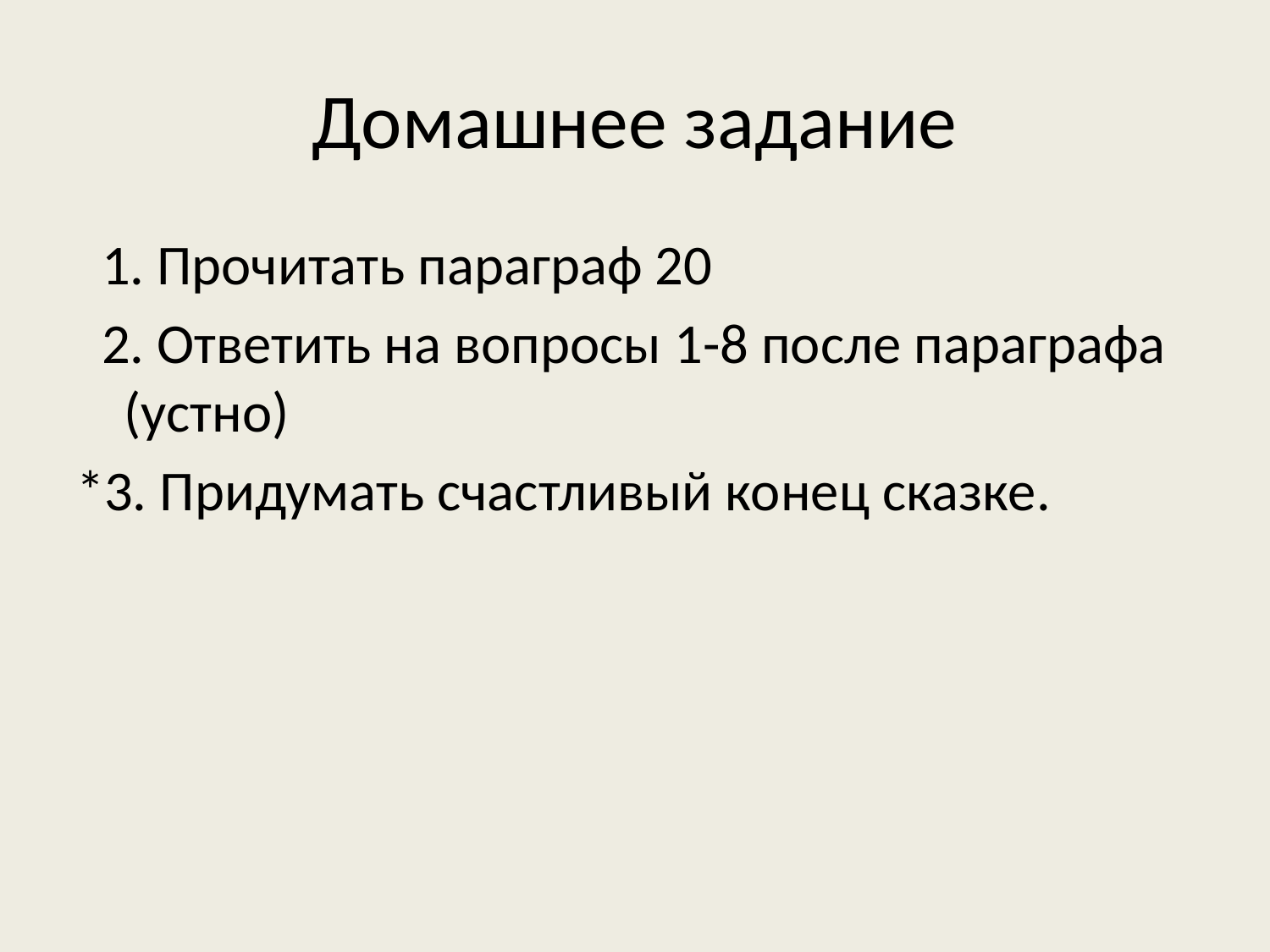

# Домашнее задание
  1. Прочитать параграф 20
  2. Ответить на вопросы 1-8 после параграфа (устно)
*3. Придумать счастливый конец сказке.